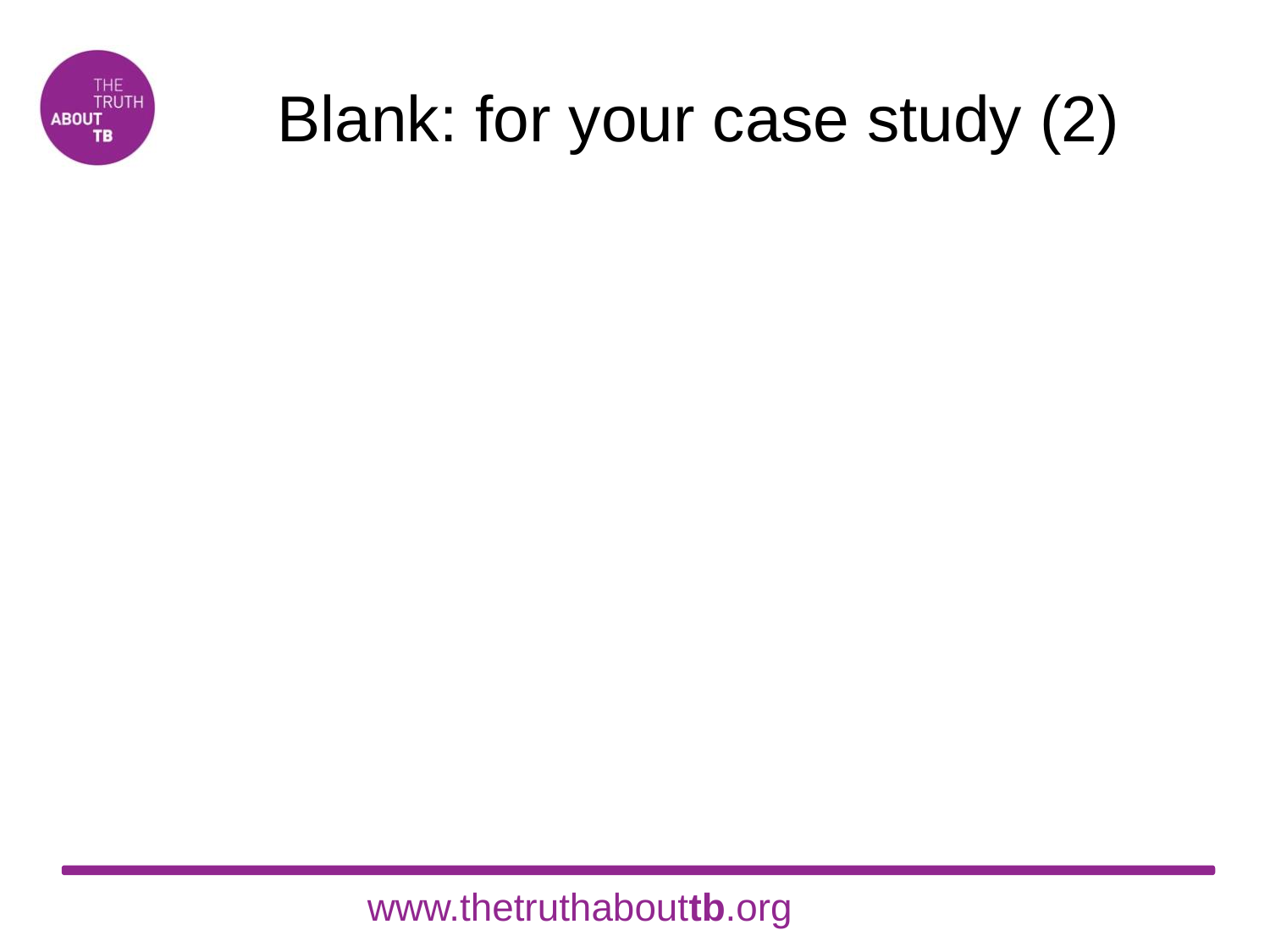

# Blank: for your case study (2)